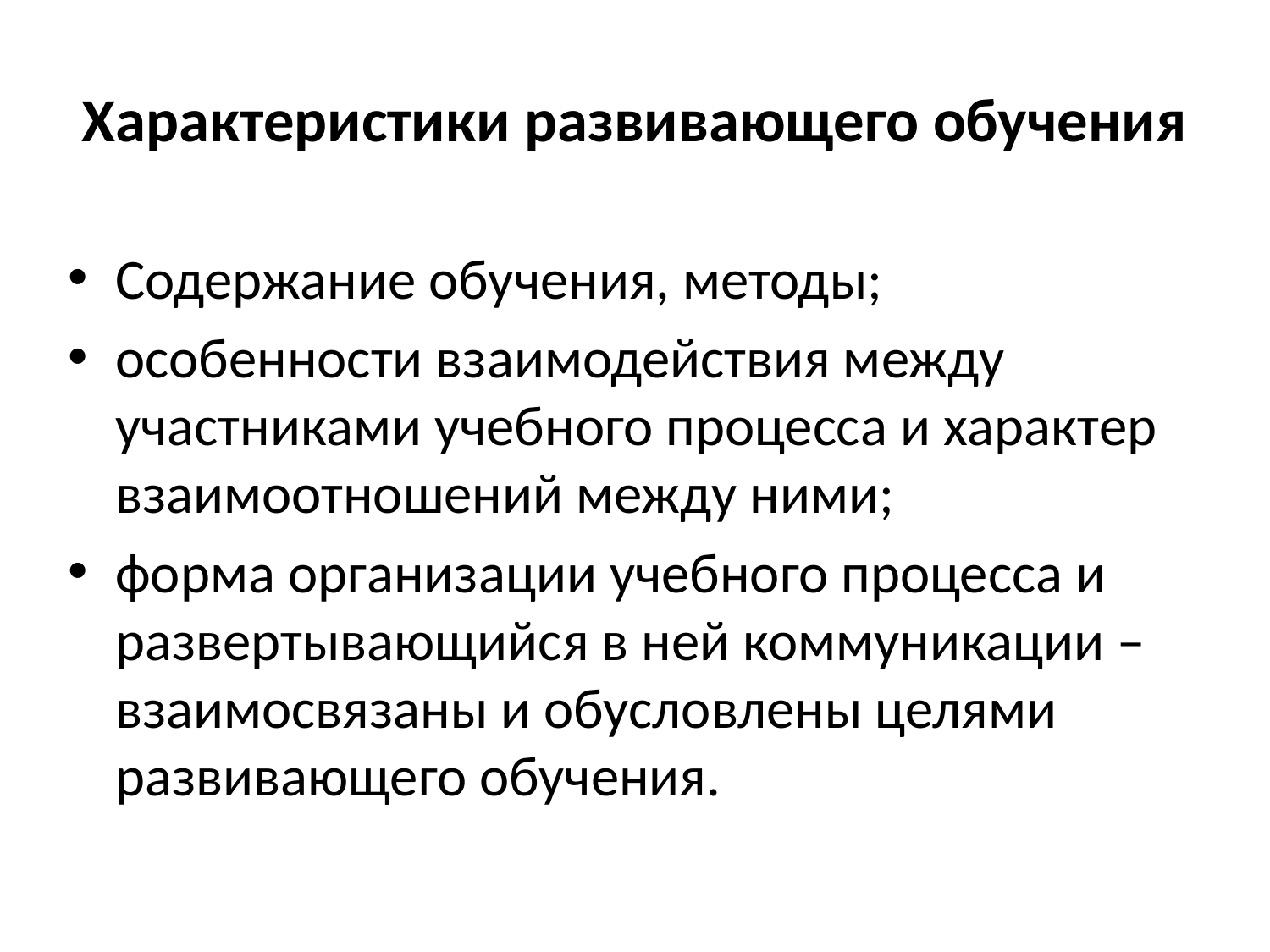

# Характеристики развивающего обучения
Содержание обучения, методы;
особенности взаимодействия между участниками учебного процесса и характер взаимоотношений между ними;
форма организации учебного процесса и развертывающийся в ней коммуникации – взаимосвязаны и обусловлены целями развивающего обучения.